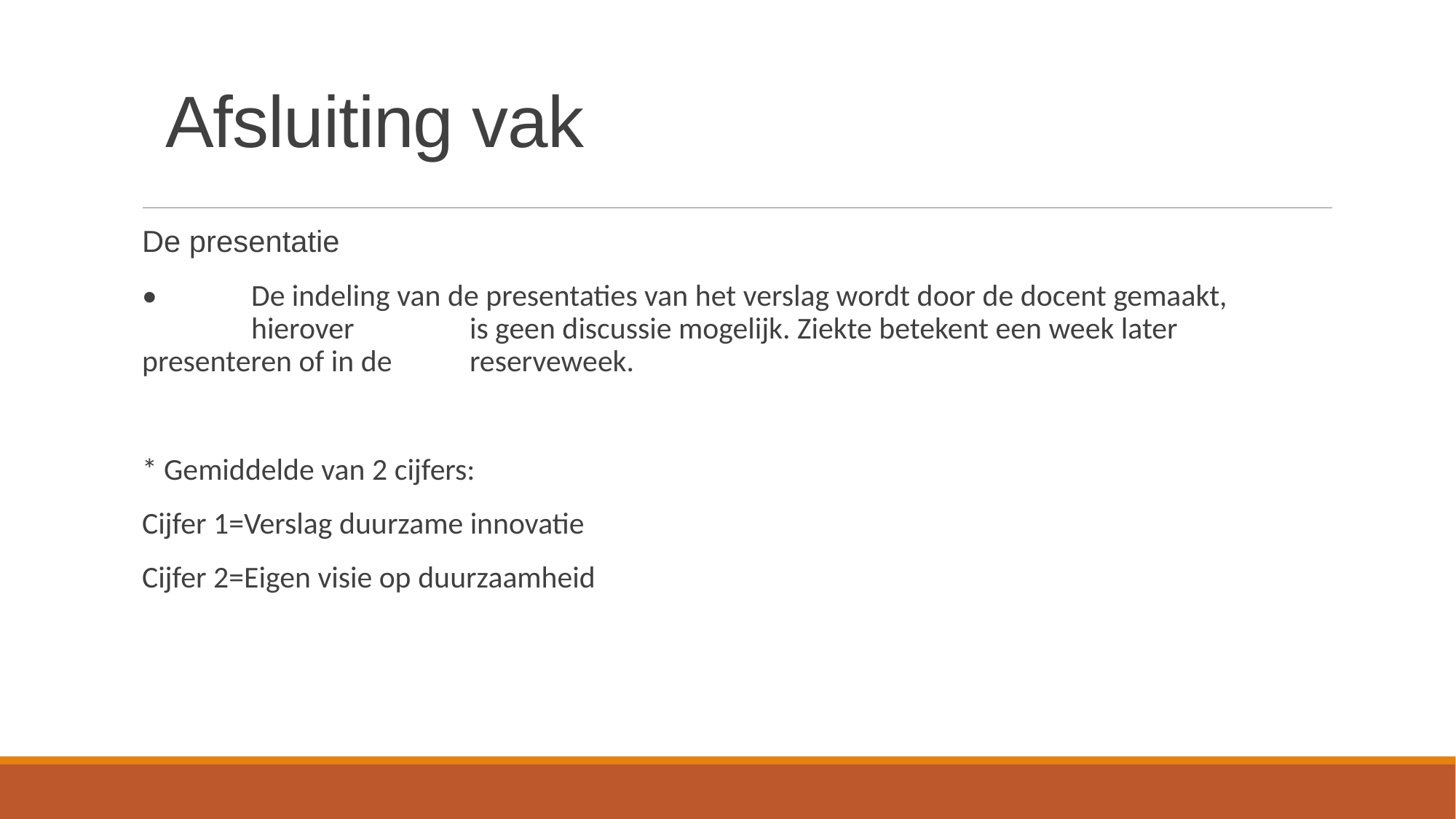

# Afsluiting vak
De presentatie
•	De indeling van de presentaties van het verslag wordt door de docent gemaakt, 	hierover 	is geen discussie mogelijk. Ziekte betekent een week later presenteren of in de 	reserveweek.

* Gemiddelde van 2 cijfers:
Cijfer 1=Verslag duurzame innovatie
Cijfer 2=Eigen visie op duurzaamheid